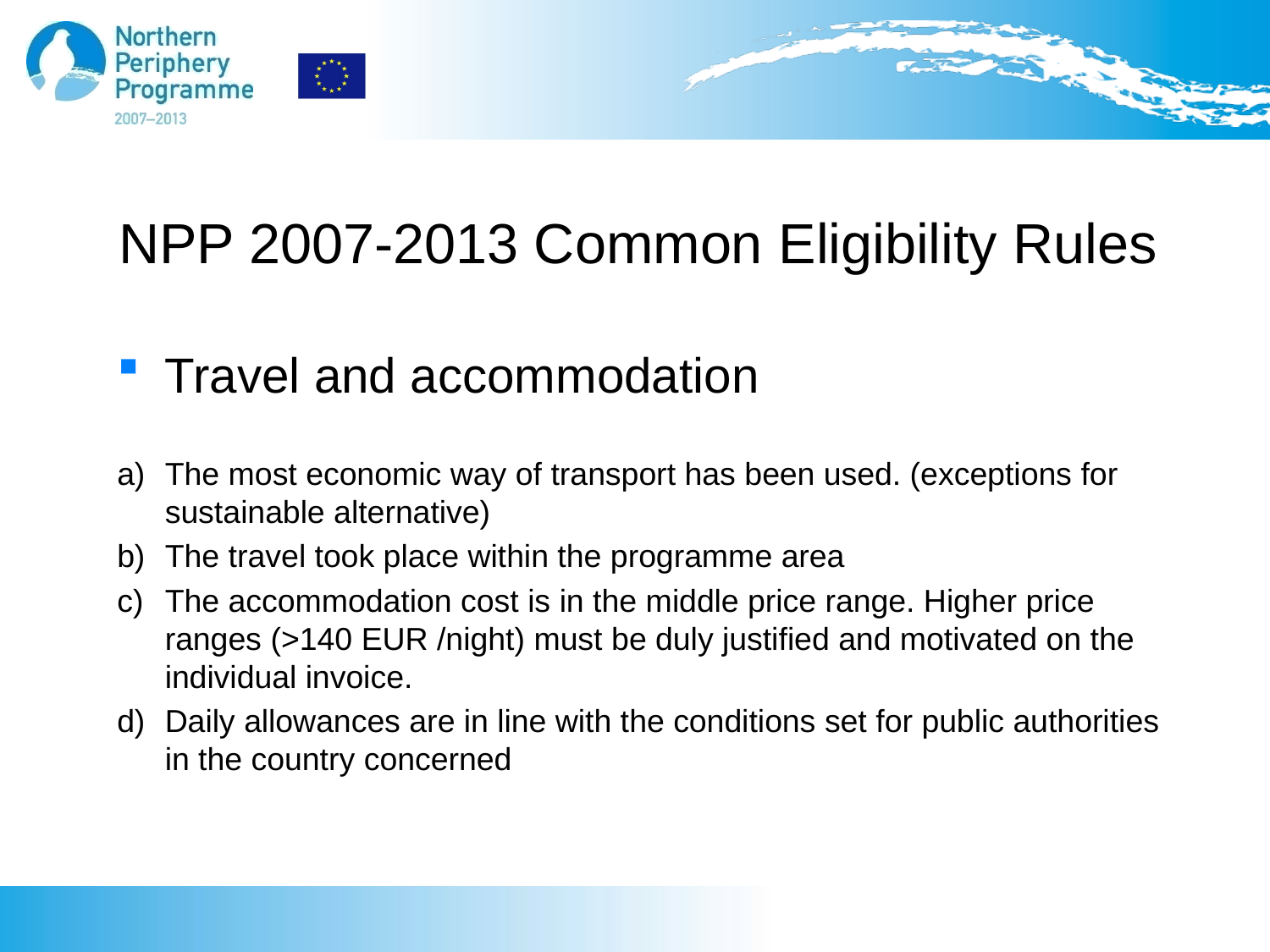

# NPP 2007-2013 Common Eligibility Rules
Travel and accommodation

a) 	The most economic way of transport has been used. (exceptions for sustainable alternative)
b) 	The travel took place within the programme area
c)	The accommodation cost is in the middle price range. Higher price ranges (>140 EUR /night) must be duly justified and motivated on the individual invoice.
d)	Daily allowances are in line with the conditions set for public authorities in the country concerned